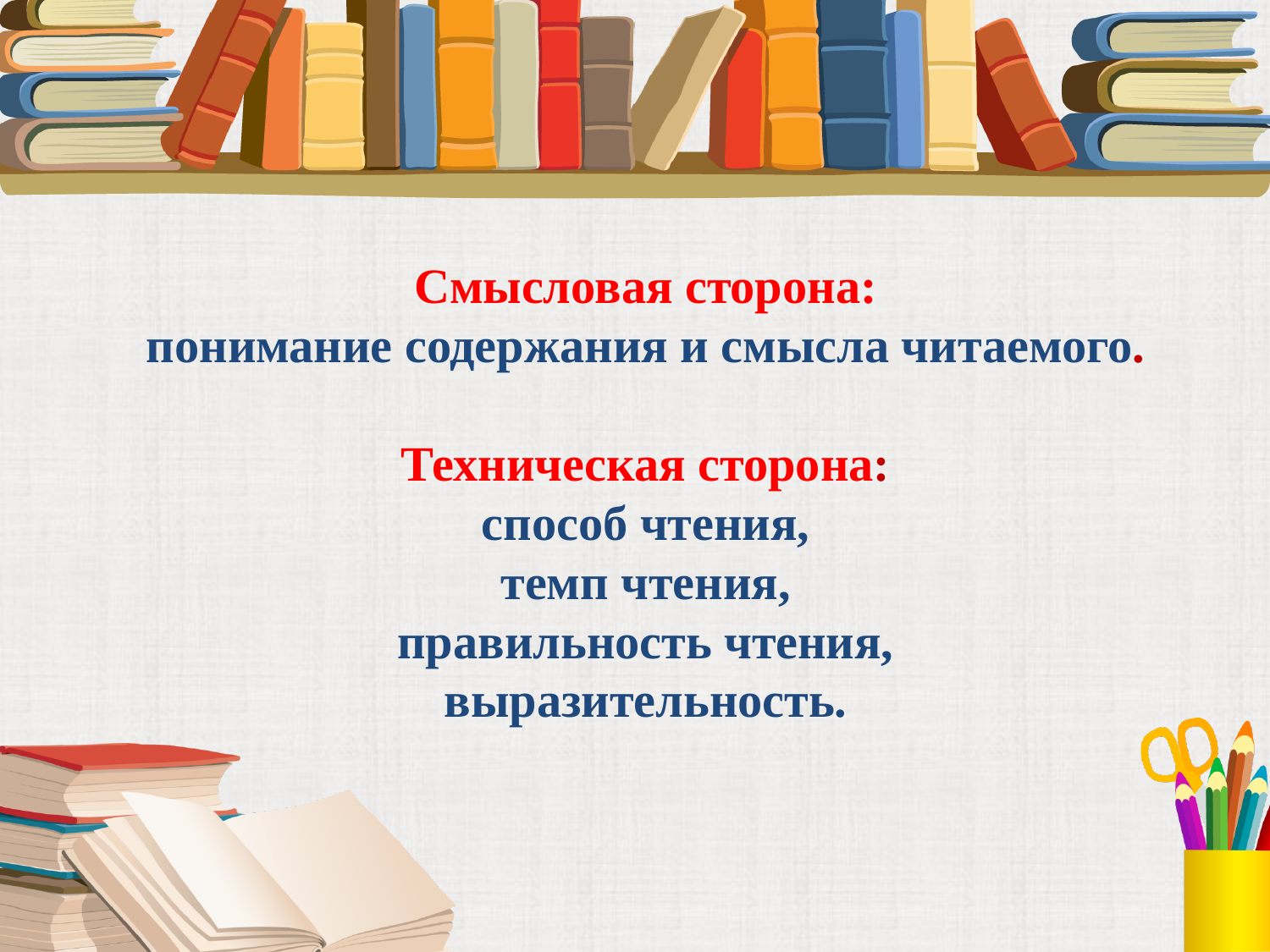

# Смысловая сторона: понимание содержания и смысла читаемого. Техническая сторона: способ чтения, темп чтения, правильность чтения, выразительность.